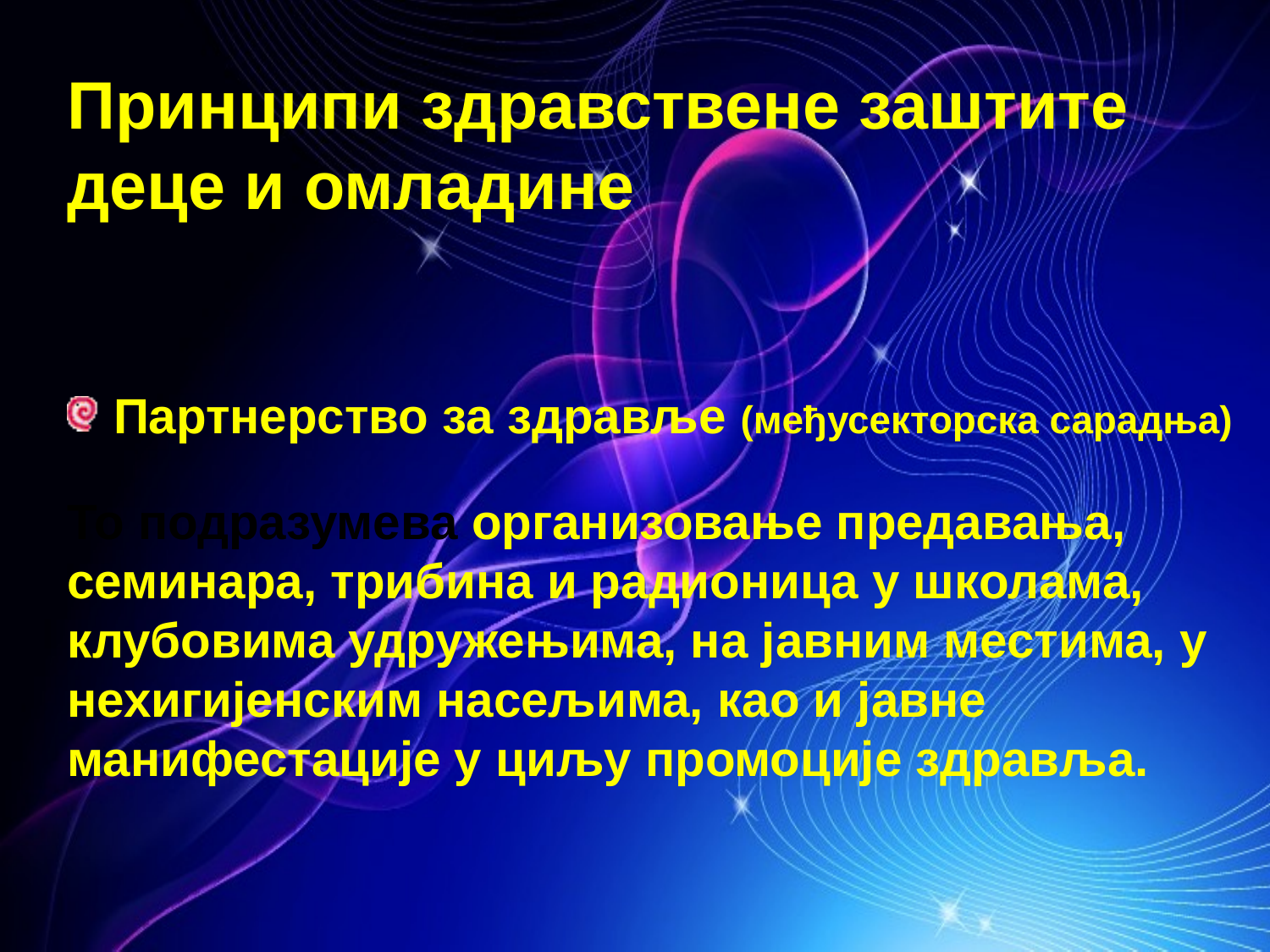

Принципи здравствене заштите деце и омладине

 Партнерство за здравље (међусекторска сарадња)

То подразумева организовање предавања, семинара, трибина и радионица у школама, клубовима удружењима, на јавним местима, у нехигијенским насељима, као и јавне манифестације у циљу промоције здравља.